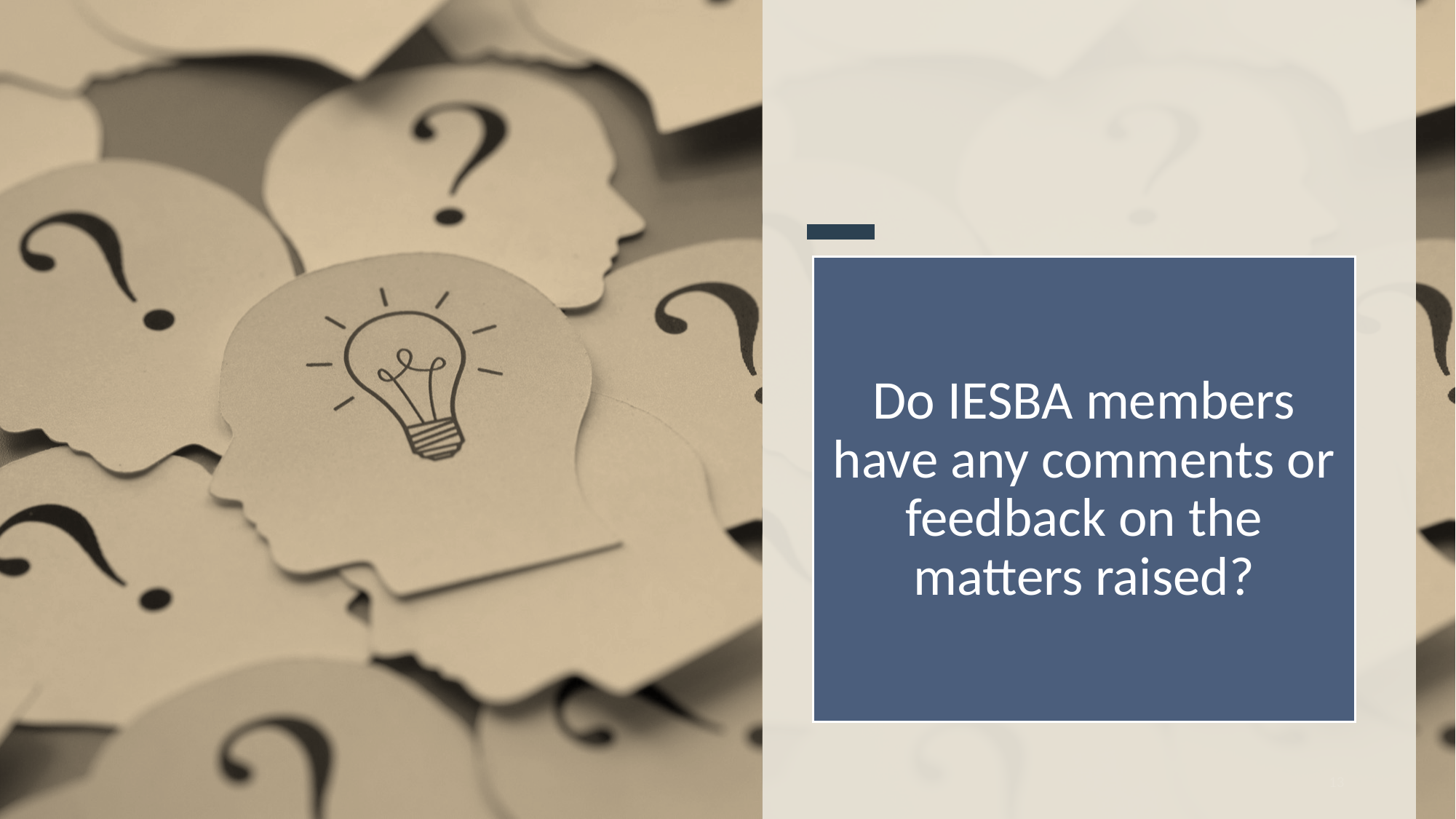

Do IESBA members have any comments or feedback on the matters raised?
13